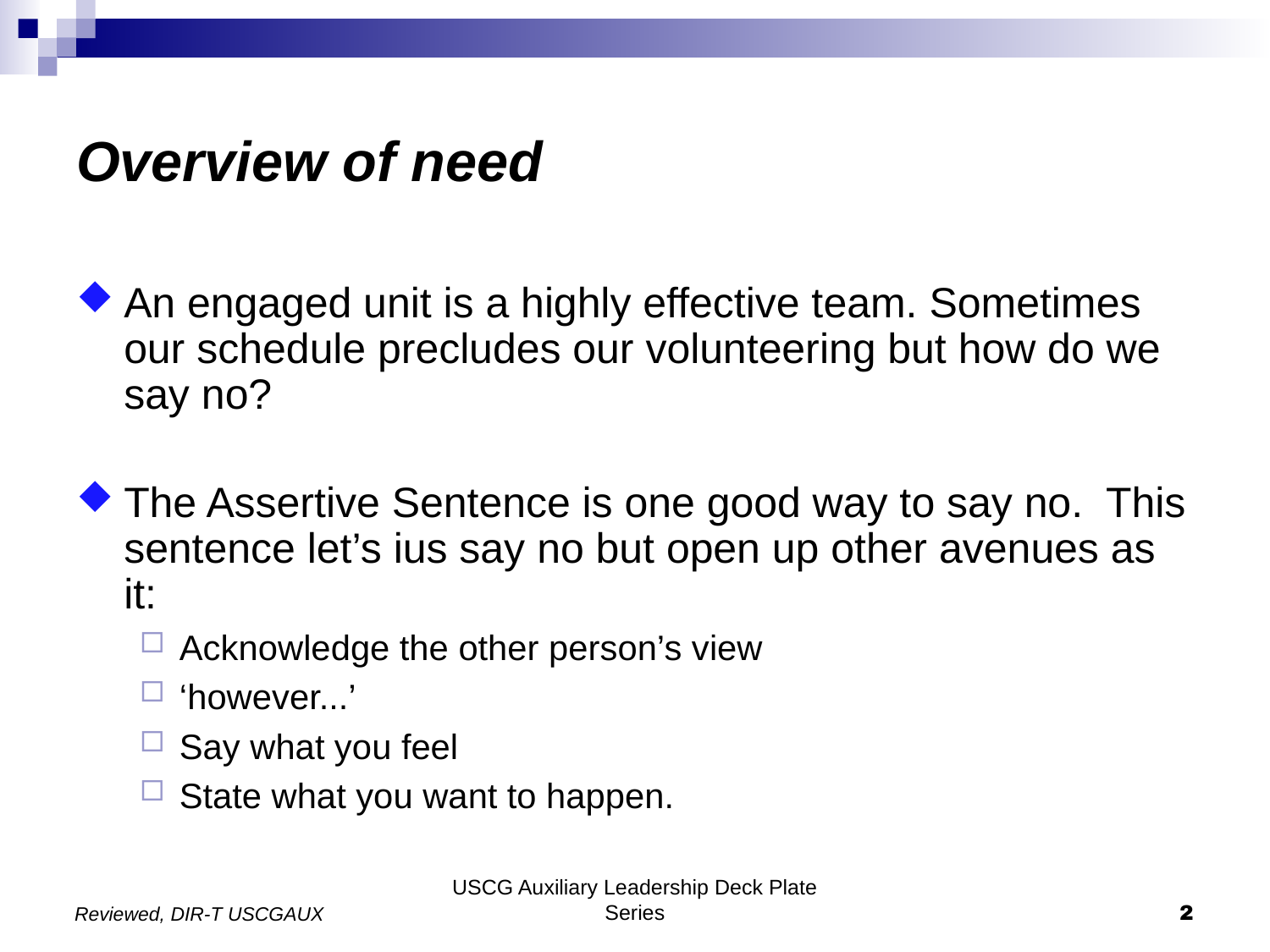

# Overview of need
An engaged unit is a highly effective team. Sometimes our schedule precludes our volunteering but how do we say no?

The Assertive Sentence is one good way to say no.  This sentence let’s ius say no but open up other avenues as it:
Acknowledge the other person’s view
‘however...’
Say what you feel
State what you want to happen.

USCG Auxiliary Leadership Deck Plate Series
2
Reviewed, DIR-T USCGAUX